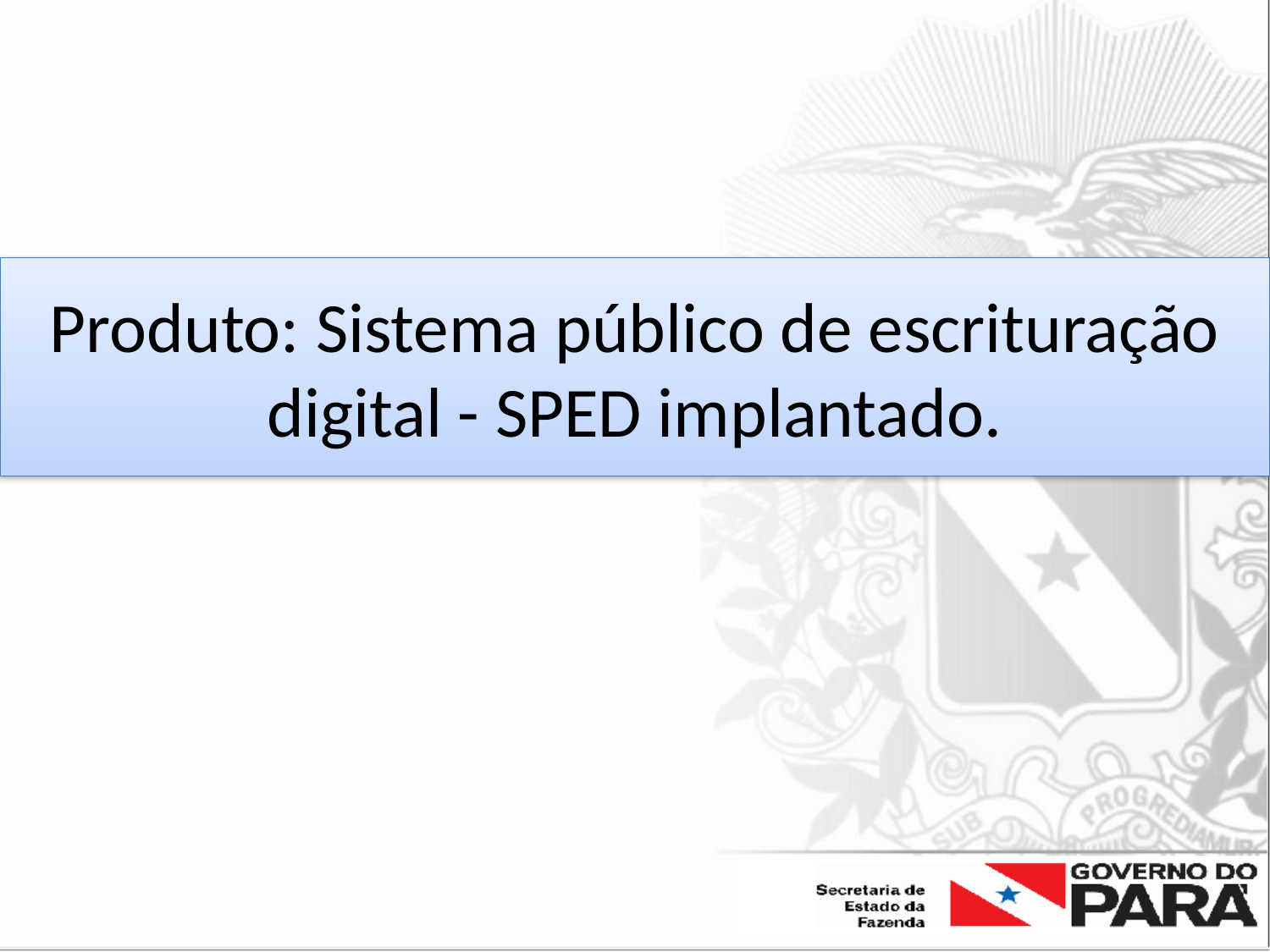

# Produto: Sistema público de escrituração digital - SPED implantado.